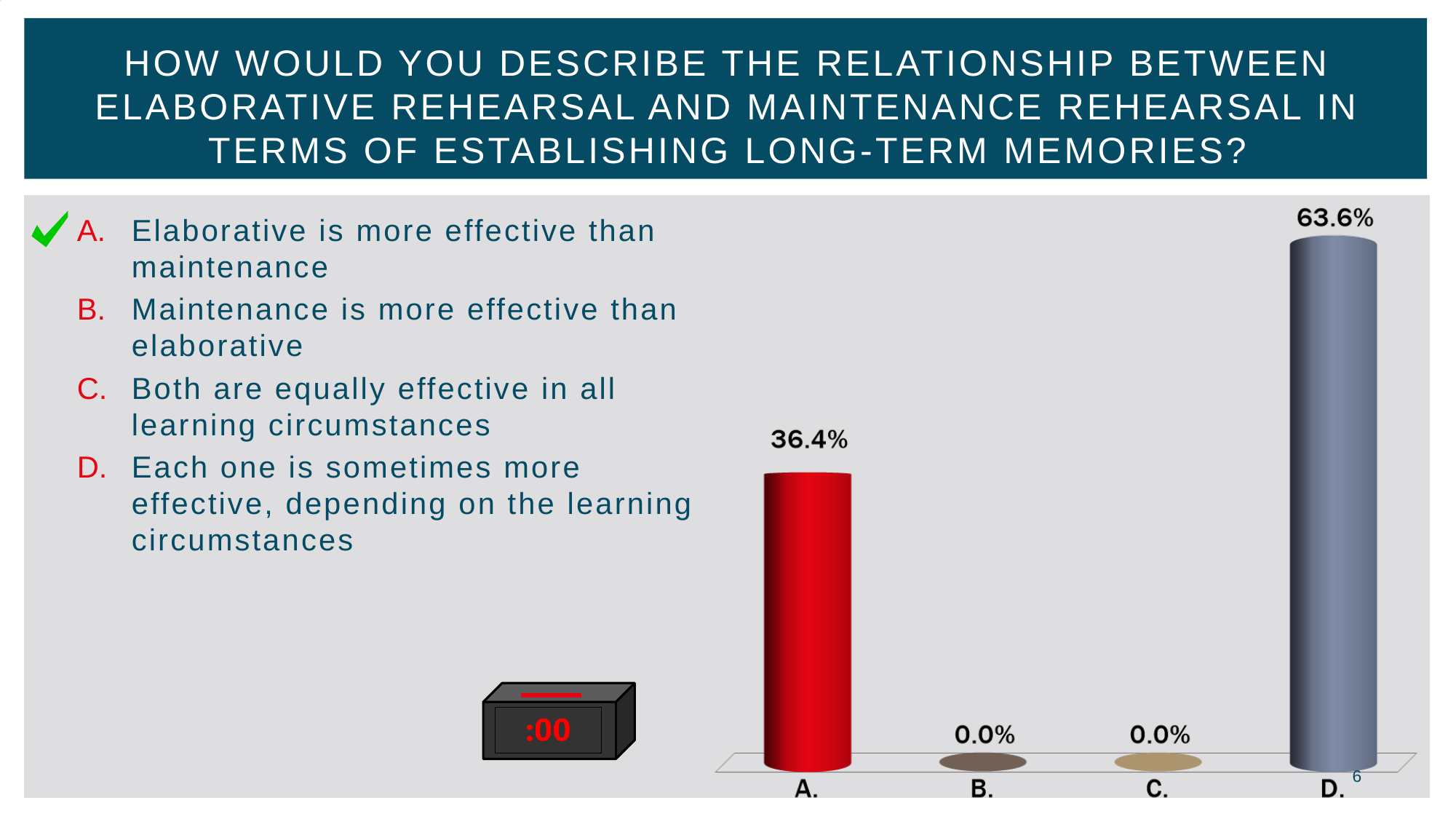

# How would you describe the relationship between elaborative rehearsal and maintenance rehearsal in terms of establishing long-term memories?

Elaborative is more effective than maintenance
Maintenance is more effective than elaborative
Both are equally effective in all learning circumstances
Each one is sometimes more effective, depending on the learning circumstances

6